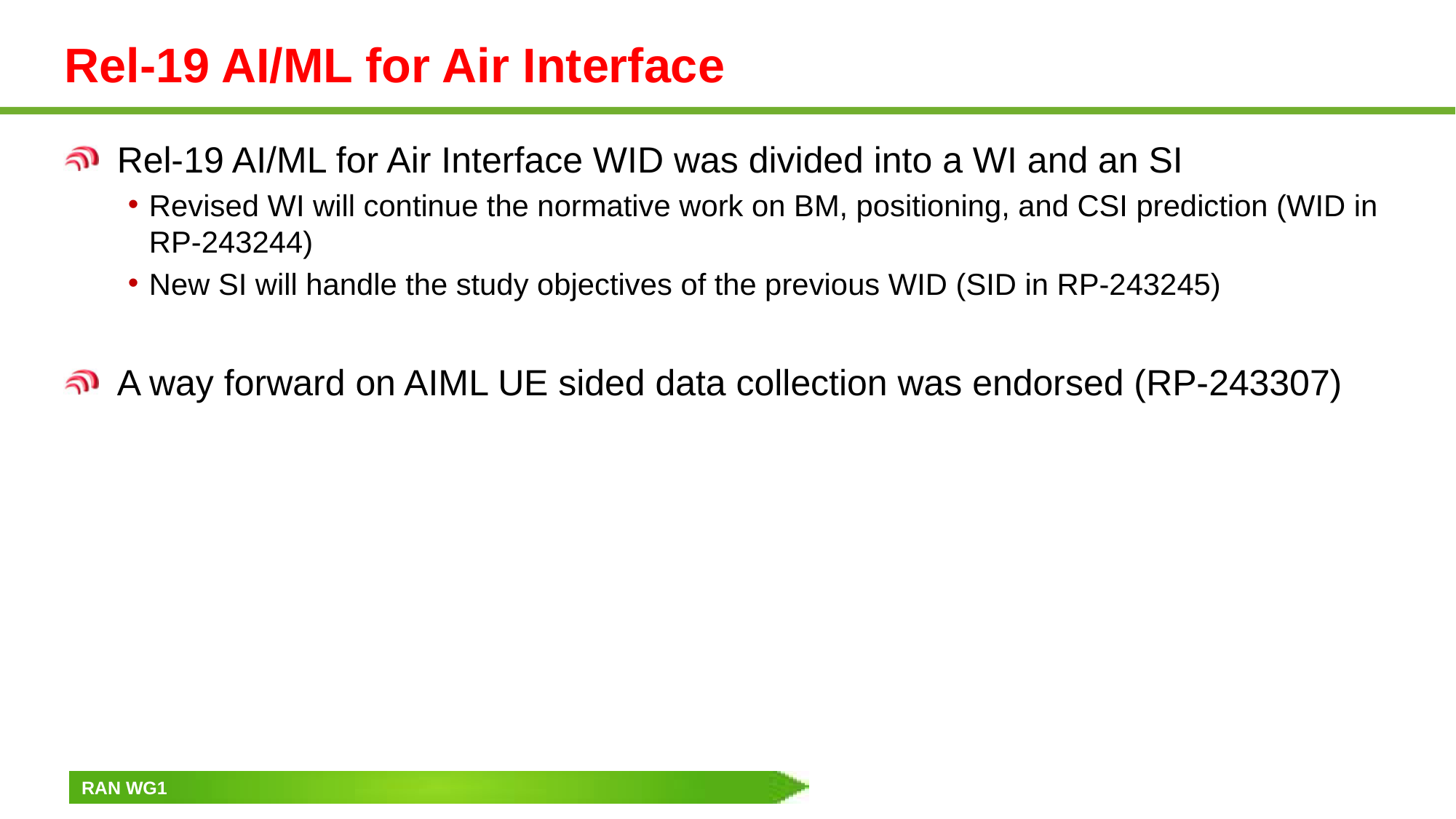

# Rel-19 AI/ML for Air Interface
Rel-19 AI/ML for Air Interface WID was divided into a WI and an SI
Revised WI will continue the normative work on BM, positioning, and CSI prediction (WID in RP-243244)
New SI will handle the study objectives of the previous WID (SID in RP-243245)

A way forward on AIML UE sided data collection was endorsed (RP-243307)